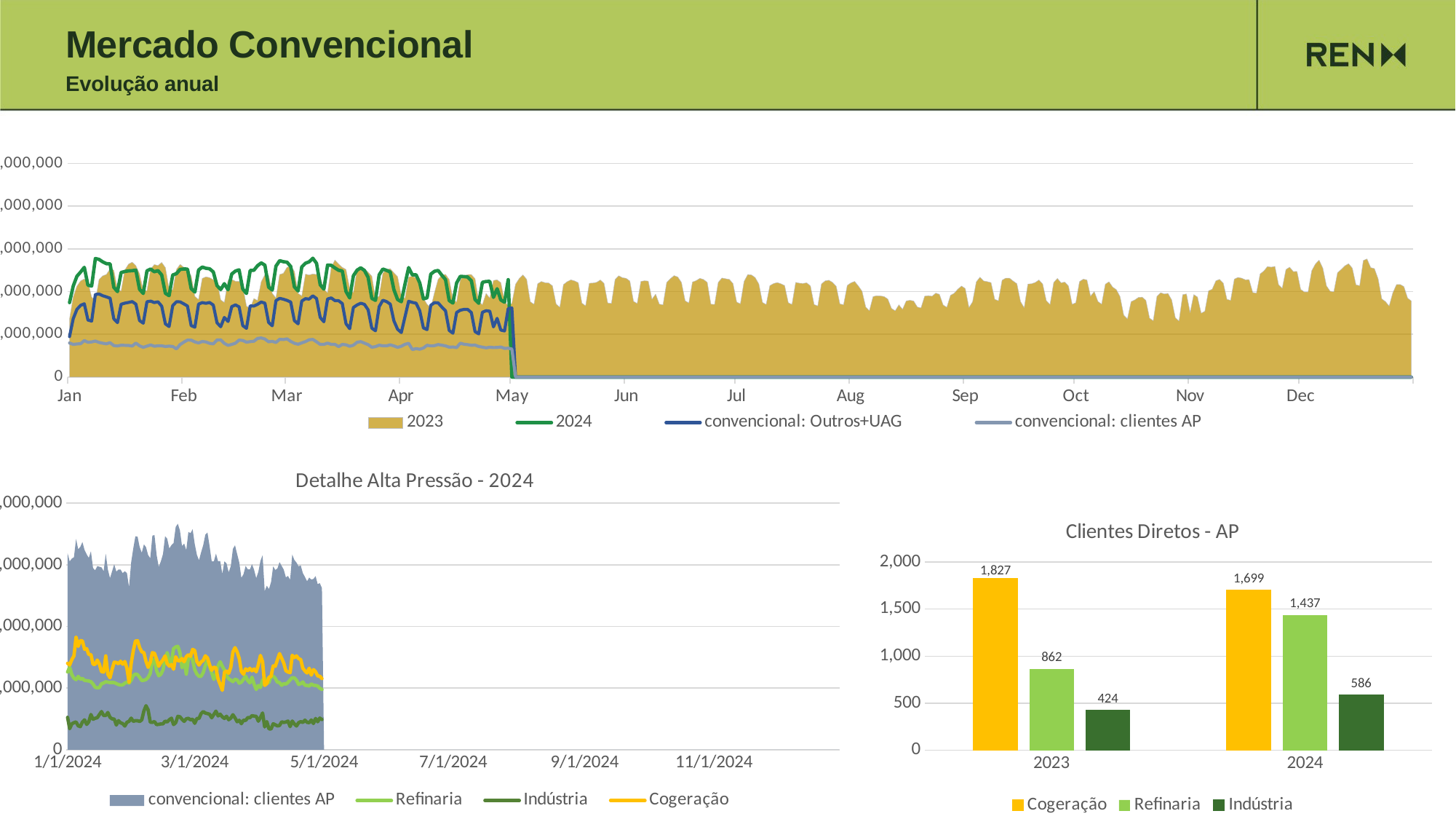

Mercado Convencional
Evolução anual

[unsupported chart]

### Chart: Detalhe Alta Pressão - 2024

| Category | convencional: clientes AP | Refinaria | Indústria | Cogeração |
|---|---|---|---|---|
| 45292 | 31876347.0 | 12609333.0 | 5253251.0 | 14013763.0 |
| 45293 | 30553744.0 | 13388172.0 | 3419126.0 | 13746446.0 |
| 45294 | 31014527.0 | 12183316.0 | 4209648.0 | 14621563.0 |
| 45295 | 31217557.0 | 11595573.0 | 4390207.0 | 15231777.0 |
| 45296 | 34170970.0 | 11370232.0 | 4511186.0 | 18289552.0 |
| 45297 | 32520106.0 | 11885827.0 | 3875498.0 | 16758781.0 |
| 45298 | 32906638.0 | 11454744.0 | 3752129.0 | 17699765.0 |
| 45299 | 33696750.0 | 11556983.0 | 4489974.0 | 17649793.0 |
| 45300 | 32390922.0 | 11248168.0 | 4850949.0 | 16291805.0 |
| 45301 | 31693570.0 | 11209418.0 | 4106406.0 | 16377746.0 |
| 45302 | 31122221.0 | 11150863.0 | 4537268.0 | 15434090.0 |
| 45303 | 32182366.0 | 11037928.0 | 5709429.0 | 15435009.0 |
| 45304 | 29477783.0 | 10668361.0 | 4942870.0 | 13866552.0 |
| 45305 | 29095951.0 | 10136304.0 | 5108602.0 | 13851045.0 |
| 45306 | 29781846.0 | 10036049.0 | 5198007.0 | 14547790.0 |
| 45307 | 29685731.0 | 10095321.0 | 5705118.0 | 13885292.0 |
| 45308 | 29581637.0 | 10714752.0 | 6191813.0 | 12675072.0 |
| 45309 | 28970442.0 | 10820870.0 | 5559087.0 | 12590485.0 |
| 45310 | 31790535.0 | 11027683.0 | 5546572.0 | 15216280.0 |
| 45311 | 29246688.0 | 10959205.0 | 6037213.0 | 12250270.0 |
| 45312 | 27830687.0 | 10897847.0 | 5268316.0 | 11664524.0 |
| 45313 | 28956844.0 | 10907138.0 | 5004076.0 | 13045630.0 |
| 45314 | 30082466.0 | 10894386.0 | 4984581.0 | 14203499.0 |
| 45315 | 28886318.0 | 10732475.0 | 4004015.0 | 14149828.0 |
| 45316 | 29231930.0 | 10571112.0 | 4722424.0 | 13938394.0 |
| 45317 | 29216234.0 | 10492634.0 | 4372139.0 | 14351461.0 |
| 45318 | 28644842.0 | 10525839.0 | 4240741.0 | 13878262.0 |
| 45319 | 28953765.0 | 10791857.0 | 3843433.0 | 14318475.0 |
| 45320 | 28646021.0 | 10984413.0 | 4460858.0 | 13200750.0 |
| 45321 | 26367269.0 | 10801770.0 | 4601301.0 | 10964198.0 |
| 45322 | 30423729.0 | 11283240.0 | 5122040.0 | 14018449.0 |
| 45323 | 32677773.0 | 12039998.0 | 4601474.0 | 16036301.0 |
| 45324 | 34620128.0 | 12281628.0 | 4720902.0 | 17617598.0 |
| 45325 | 34562233.0 | 12175002.0 | 4698679.0 | 17688552.0 |
| 45326 | 32884085.0 | 11740225.0 | 4587389.0 | 16556471.0 |
| 45327 | 31942454.0 | 11215050.0 | 4833933.0 | 15893471.0 |
| 45328 | 33310032.0 | 11276762.0 | 6296121.0 | 15737149.0 |
| 45329 | 32858295.0 | 11378933.0 | 7142274.0 | 14337088.0 |
| 45330 | 31574779.0 | 11735696.0 | 6469541.0 | 13369542.0 |
| 45331 | 31058756.0 | 12385182.0 | 4474772.0 | 14198802.0 |
| 45332 | 34718243.0 | 14520479.0 | 4445601.0 | 15752163.0 |
| 45333 | 34827183.0 | 14625046.0 | 4572947.0 | 15629190.0 |
| 45334 | 31577805.0 | 12814420.0 | 4077099.0 | 14686286.0 |
| 45335 | 29656375.0 | 11992247.0 | 4125884.0 | 13538244.0 |
| 45336 | 30548005.0 | 12237875.0 | 4186237.0 | 14123893.0 |
| 45337 | 31730327.0 | 12945106.0 | 4199109.0 | 14586112.0 |
| 45338 | 34636020.0 | 14766190.0 | 4646516.0 | 15223314.0 |
| 45339 | 34224675.0 | 15752892.0 | 4505064.0 | 13966719.0 |
| 45340 | 32650485.0 | 14216757.0 | 4877502.0 | 13556226.0 |
| 45341 | 33185693.0 | 14239366.0 | 5120738.0 | 13825589.0 |
| 45342 | 33523667.0 | 16389830.0 | 4083386.0 | 13050451.0 |
| 45343 | 36136714.0 | 16674031.0 | 4390621.0 | 15072062.0 |
| 45344 | 36650845.0 | 16773202.0 | 5423049.0 | 14454594.0 |
| 45345 | 35584885.0 | 15791133.0 | 5346684.0 | 14447068.0 |
| 45346 | 33029877.0 | 13287504.0 | 4946503.0 | 14795870.0 |
| 45347 | 33444001.0 | 14579532.0 | 4601578.0 | 14262891.0 |
| 45348 | 32377061.0 | 12257028.0 | 5026293.0 | 15093740.0 |
| 45349 | 35329096.0 | 14822882.0 | 5092810.0 | 15413404.0 |
| 45350 | 35122386.0 | 15126817.0 | 4851911.0 | 15143658.0 |
| 45351 | 35764973.0 | 14533322.0 | 4950199.0 | 16281452.0 |
| 45352 | 33354367.0 | 12977485.0 | 4288273.0 | 16088609.0 |
| 45353 | 31617913.0 | 12262774.0 | 5062383.0 | 14292756.0 |
| 45354 | 30721897.0 | 11915130.0 | 5077742.0 | 13729025.0 |
| 45355 | 32011255.0 | 11911700.0 | 5869522.0 | 14230033.0 |
| 45356 | 33202912.0 | 12526102.0 | 6194477.0 | 14482333.0 |
| 45357 | 34900456.0 | 13711782.0 | 5950743.0 | 15237931.0 |
| 45358 | 35234814.0 | 14470564.0 | 5863018.0 | 14901232.0 |
| 45359 | 32995486.0 | 13469431.0 | 5754129.0 | 13771926.0 |
| 45360 | 30556819.0 | 12493113.0 | 5179926.0 | 12883780.0 |
| 45361 | 30537891.0 | 11409816.0 | 5727651.0 | 13400424.0 |
| 45362 | 31804581.0 | 12275608.0 | 6266862.0 | 13262111.0 |
| 45363 | 30564881.0 | 13618332.0 | 5479503.0 | 11467046.0 |
| 45364 | 30613782.0 | 14268861.0 | 5770733.0 | 10574188.0 |
| 45365 | 28512209.0 | 13533327.0 | 5338127.0 | 9640755.0 |
| 45366 | 30563510.0 | 12920513.0 | 5080261.0 | 12562736.0 |
| 45367 | 30214623.0 | 12005005.0 | 5436890.0 | 12772728.0 |
| 45368 | 28776594.0 | 11508042.0 | 4867343.0 | 12401209.0 |
| 45369 | 29776502.0 | 11281403.0 | 5124653.0 | 13370446.0 |
| 45370 | 32572759.0 | 11048954.0 | 5679871.0 | 15843934.0 |
| 45371 | 33165228.0 | 11430588.0 | 5177564.0 | 16557076.0 |
| 45372 | 31729151.0 | 11315918.0 | 4540661.0 | 15872572.0 |
| 45373 | 30364178.0 | 10795279.0 | 4772867.0 | 14796032.0 |
| 45374 | 27884313.0 | 10961153.0 | 4231345.0 | 12691815.0 |
| 45375 | 28467113.0 | 11430497.0 | 4800088.0 | 12236528.0 |
| 45376 | 29820454.0 | 11945614.0 | 4751455.0 | 13123385.0 |
| 45377 | 29280420.0 | 11226169.0 | 5204069.0 | 12850182.0 |
| 45378 | 29233046.0 | 10852634.0 | 5195482.0 | 13184930.0 |
| 45379 | 30095009.0 | 11761506.0 | 5523843.0 | 12809660.0 |
| 45380 | 29192412.0 | 10650283.0 | 5454349.0 | 13087780.0 |
| 45381 | 27831186.0 | 9768716.0 | 5417604.0 | 12644866.0 |
| 45382 | 28845552.0 | 10420886.0 | 4635070.0 | 13789596.0 |
| 45383 | 30636375.0 | 10096881.0 | 5239043.0 | 15300451.0 |
| 45384 | 31549171.0 | 11303754.0 | 5960558.0 | 14284859.0 |
| 45385 | 25747192.0 | 11604077.0 | 3713232.0 | 10429883.0 |
| 45386 | 26605145.0 | 11322599.0 | 4561695.0 | 10720851.0 |
| 45387 | 26050964.0 | 10904060.0 | 3397547.0 | 11749357.0 |
| 45388 | 27201453.0 | 11928921.0 | 3364880.0 | 11907652.0 |
| 45389 | 29746369.0 | 11927536.0 | 4214078.0 | 13604755.0 |
| 45390 | 29156749.0 | 11574888.0 | 4044749.0 | 13537112.0 |
| 45391 | 29402259.0 | 10964825.0 | 3863970.0 | 14573464.0 |
| 45392 | 30434470.0 | 10900437.0 | 3936379.0 | 15597654.0 |
| 45393 | 29815822.0 | 10450773.0 | 4525716.0 | 14839333.0 |
| 45394 | 29195235.0 | 10711479.0 | 4440455.0 | 14043301.0 |
| 45395 | 27967146.0 | 10662253.0 | 4496097.0 | 12808796.0 |
| 45396 | 28179755.0 | 10918928.0 | 4653302.0 | 12607525.0 |
| 45397 | 27593881.0 | 11338385.0 | 3752168.0 | 12503328.0 |
| 45398 | 31665665.0 | 11696284.0 | 4652592.0 | 15316789.0 |
| 45399 | 30778105.0 | 11642718.0 | 4193832.0 | 14941555.0 |
| 45400 | 30354813.0 | 11279621.0 | 3851614.0 | 15223578.0 |
| 45401 | 29747343.0 | 10587801.0 | 4389027.0 | 14770515.0 |
| 45402 | 29905819.0 | 10710003.0 | 4559325.0 | 14636491.0 |
| 45403 | 28650880.0 | 10993467.0 | 4430388.0 | 13227025.0 |
| 45404 | 28021505.0 | 10449632.0 | 4799807.0 | 12772066.0 |
| 45405 | 27339911.0 | 10436291.0 | 4454401.0 | 12449219.0 |
| 45406 | 27932058.0 | 10326320.0 | 4387737.0 | 13218001.0 |
| 45407 | 27610699.0 | 10683550.0 | 4825113.0 | 12102036.0 |
| 45408 | 27709573.0 | 10453715.0 | 4258654.0 | 12997204.0 |
| 45409 | 28159455.0 | 10427554.0 | 5072268.0 | 12659633.0 |
| 45410 | 26862160.0 | 10342700.0 | 4540656.0 | 11978804.0 |
| 45411 | 27021560.0 | 9969805.0 | 5135211.0 | 11916544.0 |
| 45412 | 26224150.0 | 9773508.0 | 4906463.0 | 11544179.0 |
| 45413 | None | None | None | None |
| 45414 | None | None | None | None |
| 45415 | None | None | None | None |
| 45416 | None | None | None | None |
| 45417 | None | None | None | None |
| 45418 | None | None | None | None |
| 45419 | None | None | None | None |
| 45420 | None | None | None | None |
| 45421 | None | None | None | None |
| 45422 | None | None | None | None |
| 45423 | None | None | None | None |
| 45424 | None | None | None | None |
| 45425 | None | None | None | None |
| 45426 | None | None | None | None |
| 45427 | None | None | None | None |
| 45428 | None | None | None | None |
| 45429 | None | None | None | None |
| 45430 | None | None | None | None |
| 45431 | None | None | None | None |
| 45432 | None | None | None | None |
| 45433 | None | None | None | None |
| 45434 | None | None | None | None |
| 45435 | None | None | None | None |
| 45436 | None | None | None | None |
| 45437 | None | None | None | None |
| 45438 | None | None | None | None |
| 45439 | None | None | None | None |
| 45440 | None | None | None | None |
| 45441 | None | None | None | None |
| 45442 | None | None | None | None |
| 45443 | None | None | None | None |
| 45444 | None | None | None | None |
| 45445 | None | None | None | None |
| 45446 | None | None | None | None |
| 45447 | None | None | None | None |
| 45448 | None | None | None | None |
| 45449 | None | None | None | None |
| 45450 | None | None | None | None |
| 45451 | None | None | None | None |
| 45452 | None | None | None | None |
| 45453 | None | None | None | None |
| 45454 | None | None | None | None |
| 45455 | None | None | None | None |
| 45456 | None | None | None | None |
| 45457 | None | None | None | None |
| 45458 | None | None | None | None |
| 45459 | None | None | None | None |
| 45460 | None | None | None | None |
| 45461 | None | None | None | None |
| 45462 | None | None | None | None |
| 45463 | None | None | None | None |
| 45464 | None | None | None | None |
| 45465 | None | None | None | None |
| 45466 | None | None | None | None |
| 45467 | None | None | None | None |
| 45468 | None | None | None | None |
| 45469 | None | None | None | None |
| 45470 | None | None | None | None |
| 45471 | None | None | None | None |
| 45472 | None | None | None | None |
| 45473 | None | None | None | None |
| 45474 | None | None | None | None |
| 45475 | None | None | None | None |
| 45476 | None | None | None | None |
| 45477 | None | None | None | None |
| 45478 | None | None | None | None |
| 45479 | None | None | None | None |
| 45480 | None | None | None | None |
| 45481 | None | None | None | None |
| 45482 | None | None | None | None |
| 45483 | None | None | None | None |
| 45484 | None | None | None | None |
| 45485 | None | None | None | None |
| 45486 | None | None | None | None |
| 45487 | None | None | None | None |
| 45488 | None | None | None | None |
| 45489 | None | None | None | None |
| 45490 | None | None | None | None |
| 45491 | None | None | None | None |
| 45492 | None | None | None | None |
| 45493 | None | None | None | None |
| 45494 | None | None | None | None |
| 45495 | None | None | None | None |
| 45496 | None | None | None | None |
| 45497 | None | None | None | None |
| 45498 | None | None | None | None |
| 45499 | None | None | None | None |
| 45500 | None | None | None | None |
| 45501 | None | None | None | None |
| 45502 | None | None | None | None |
| 45503 | None | None | None | None |
| 45504 | None | None | None | None |
| 45505 | None | None | None | None |
| 45506 | None | None | None | None |
| 45507 | None | None | None | None |
| 45508 | None | None | None | None |
| 45509 | None | None | None | None |
| 45510 | None | None | None | None |
| 45511 | None | None | None | None |
| 45512 | None | None | None | None |
| 45513 | None | None | None | None |
| 45514 | None | None | None | None |
| 45515 | None | None | None | None |
| 45516 | None | None | None | None |
| 45517 | None | None | None | None |
| 45518 | None | None | None | None |
| 45519 | None | None | None | None |
| 45520 | None | None | None | None |
| 45521 | None | None | None | None |
| 45522 | None | None | None | None |
| 45523 | None | None | None | None |
| 45524 | None | None | None | None |
| 45525 | None | None | None | None |
| 45526 | None | None | None | None |
| 45527 | None | None | None | None |
| 45528 | None | None | None | None |
| 45529 | None | None | None | None |
| 45530 | None | None | None | None |
| 45531 | None | None | None | None |
| 45532 | None | None | None | None |
| 45533 | None | None | None | None |
| 45534 | None | None | None | None |
| 45535 | None | None | None | None |
| 45536 | None | None | None | None |
| 45537 | None | None | None | None |
| 45538 | None | None | None | None |
| 45539 | None | None | None | None |
| 45540 | None | None | None | None |
| 45541 | None | None | None | None |
| 45542 | None | None | None | None |
| 45543 | None | None | None | None |
| 45544 | None | None | None | None |
| 45545 | None | None | None | None |
| 45546 | None | None | None | None |
| 45547 | None | None | None | None |
| 45548 | None | None | None | None |
| 45549 | None | None | None | None |
| 45550 | None | None | None | None |
| 45551 | None | None | None | None |
| 45552 | None | None | None | None |
| 45553 | None | None | None | None |
| 45554 | None | None | None | None |
| 45555 | None | None | None | None |
| 45556 | None | None | None | None |
| 45557 | None | None | None | None |
| 45558 | None | None | None | None |
| 45559 | None | None | None | None |
| 45560 | None | None | None | None |
| 45561 | None | None | None | None |
| 45562 | None | None | None | None |
| 45563 | None | None | None | None |
| 45564 | None | None | None | None |
| 45565 | None | None | None | None |
| 45566 | None | None | None | None |
| 45567 | None | None | None | None |
| 45568 | None | None | None | None |
| 45569 | None | None | None | None |
| 45570 | None | None | None | None |
| 45571 | None | None | None | None |
| 45572 | None | None | None | None |
| 45573 | None | None | None | None |
| 45574 | None | None | None | None |
| 45575 | None | None | None | None |
| 45576 | None | None | None | None |
| 45577 | None | None | None | None |
| 45578 | None | None | None | None |
| 45579 | None | None | None | None |
| 45580 | None | None | None | None |
| 45581 | None | None | None | None |
| 45582 | None | None | None | None |
| 45583 | None | None | None | None |
| 45584 | None | None | None | None |
| 45585 | None | None | None | None |
| 45586 | None | None | None | None |
| 45587 | None | None | None | None |
| 45588 | None | None | None | None |
| 45589 | None | None | None | None |
| 45590 | None | None | None | None |
| 45591 | None | None | None | None |
| 45592 | None | None | None | None |
| 45593 | None | None | None | None |
| 45594 | None | None | None | None |
| 45595 | None | None | None | None |
| 45596 | None | None | None | None |
| 45597 | None | None | None | None |
| 45598 | None | None | None | None |
| 45599 | None | None | None | None |
| 45600 | None | None | None | None |
| 45601 | None | None | None | None |
| 45602 | None | None | None | None |
| 45603 | None | None | None | None |
| 45604 | None | None | None | None |
| 45605 | None | None | None | None |
| 45606 | None | None | None | None |
| 45607 | None | None | None | None |
| 45608 | None | None | None | None |
| 45609 | None | None | None | None |
| 45610 | None | None | None | None |
| 45611 | None | None | None | None |
| 45612 | None | None | None | None |
| 45613 | None | None | None | None |
| 45614 | None | None | None | None |
| 45615 | None | None | None | None |
| 45616 | None | None | None | None |
| 45617 | None | None | None | None |
| 45618 | None | None | None | None |
| 45619 | None | None | None | None |
| 45620 | None | None | None | None |
| 45621 | None | None | None | None |
| 45622 | None | None | None | None |
| 45623 | None | None | None | None |
| 45624 | None | None | None | None |
| 45625 | None | None | None | None |
| 45626 | None | None | None | None |
| 45627 | None | None | None | None |
| 45628 | None | None | None | None |
| 45629 | None | None | None | None |
| 45630 | None | None | None | None |
| 45631 | None | None | None | None |
| 45632 | None | None | None | None |
| 45633 | None | None | None | None |
| 45634 | None | None | None | None |
| 45635 | None | None | None | None |
| 45636 | None | None | None | None |
| 45637 | None | None | None | None |
| 45638 | None | None | None | None |
| 45639 | None | None | None | None |
| 45640 | None | None | None | None |
| 45641 | None | None | None | None |
| 45642 | None | None | None | None |
| 45643 | None | None | None | None |
| 45644 | None | None | None | None |
| 45645 | None | None | None | None |
| 45646 | None | None | None | None |
| 45647 | None | None | None | None |
| 45648 | None | None | None | None |
| 45649 | None | None | None | None |
| 45650 | None | None | None | None |
| 45651 | None | None | None | None |
| 45652 | None | None | None | None |
| 45653 | None | None | None | None |
| 45654 | None | None | None | None |
| 45655 | None | None | None | None |
| 45656 | None | None | None | None |

### Chart: Clientes Diretos - AP

| Category | Cogeração | Refinaria | Indústria |
|---|---|---|---|
| 2023 | 1826.658239 | 862.438165 | 423.5294 |
| 2024 | 1699.32383 | 1437.155898 | 585.650554 |